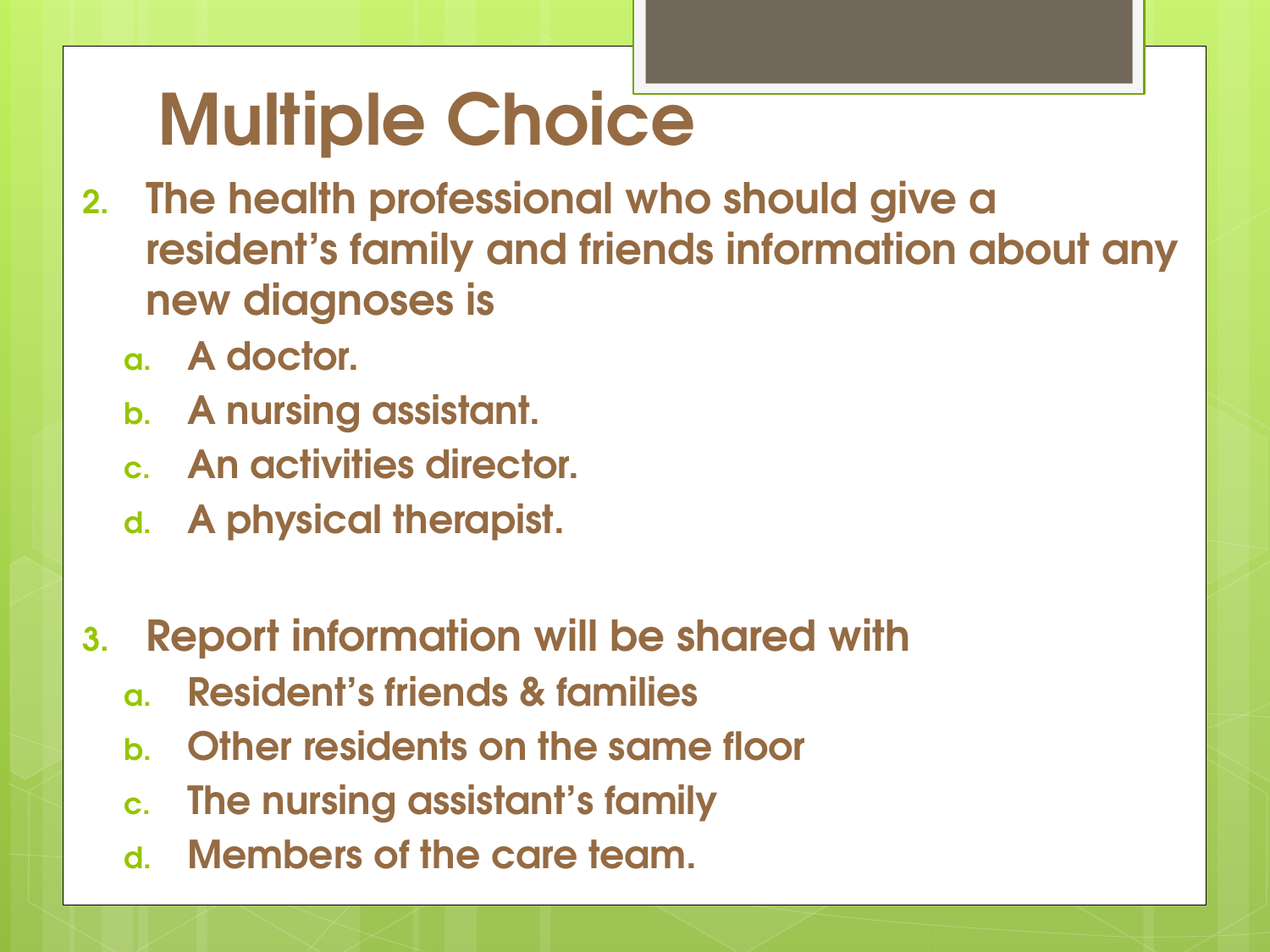

# Multiple Choice
The health professional who should give a resident’s family and friends information about any new diagnoses is
A doctor.
A nursing assistant.
An activities director.
A physical therapist.

Report information will be shared with
Resident’s friends & families
Other residents on the same floor
The nursing assistant’s family
Members of the care team.